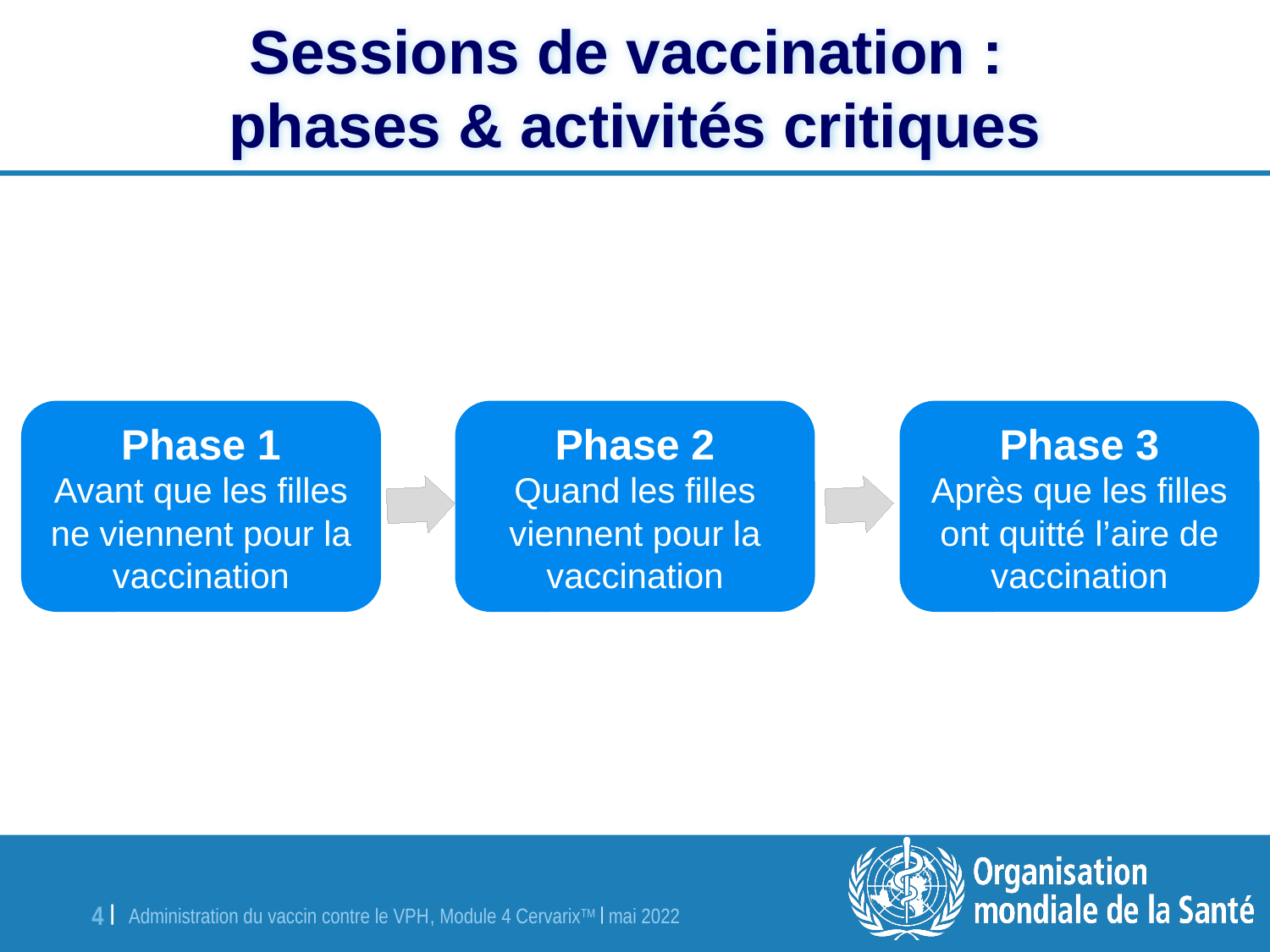

# Sessions de vaccination : phases & activités critiques
Phase 1
Avant que les filles ne viennent pour la vaccination
Phase 2
Quand les filles viennent pour la vaccination
Phase 3
Après que les filles ont quitté l’aire de vaccination